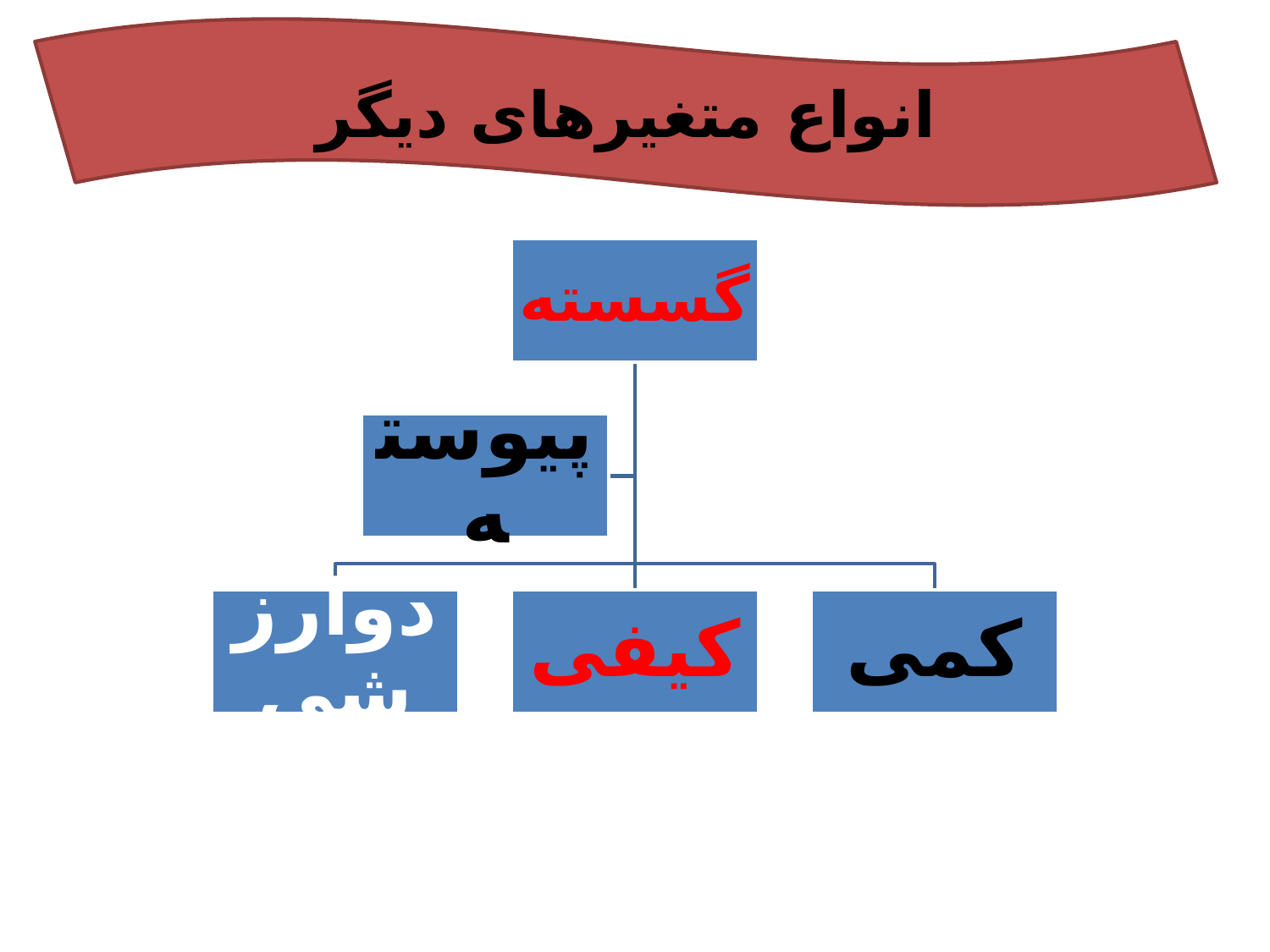

انواع متغیرهای دیگر
#
گسسته
دوارزشی
کیفی
کمی
پیوسته